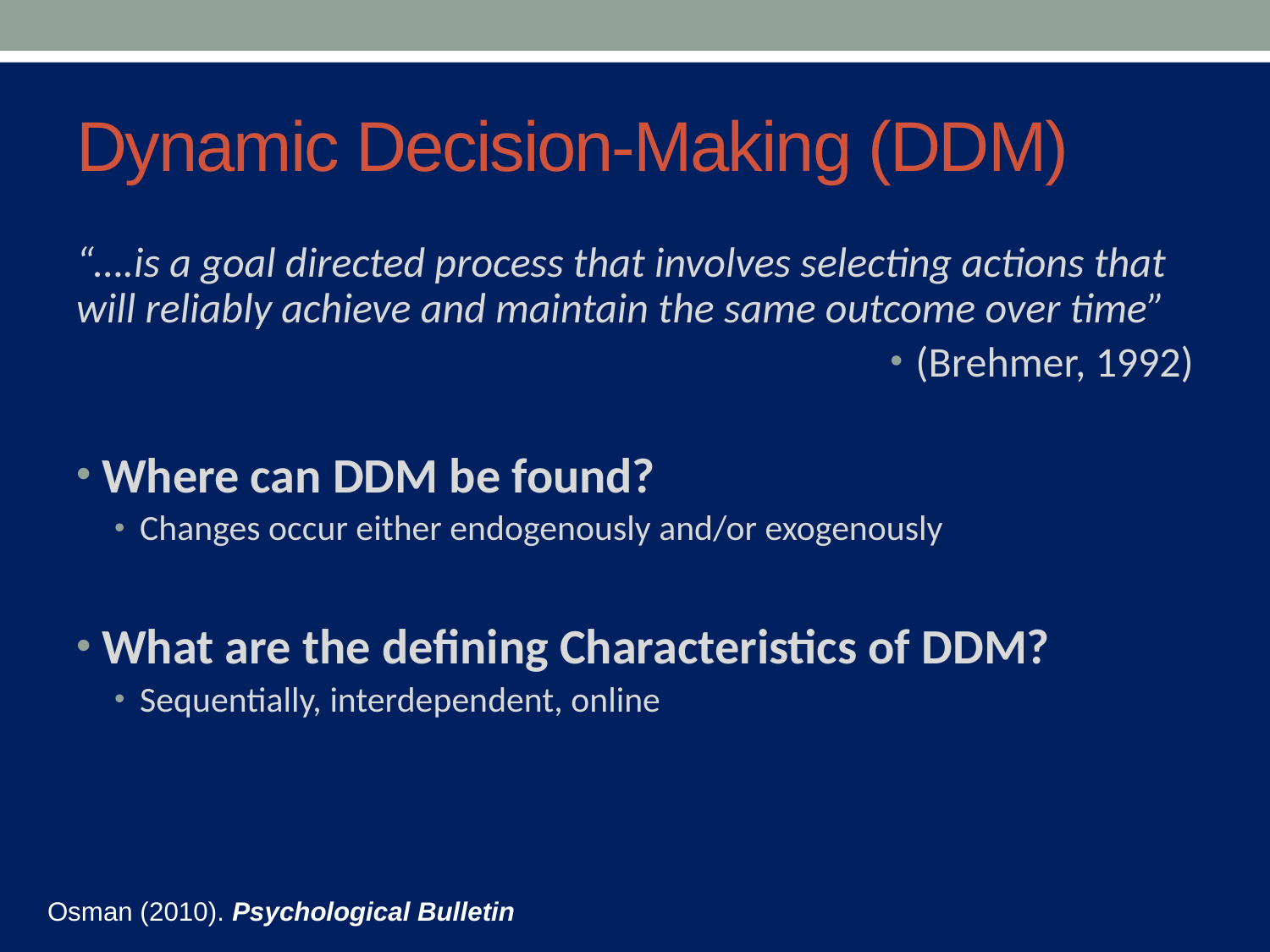

# Dynamic Decision-Making (DDM)
“….is a goal directed process that involves selecting actions that will reliably achieve and maintain the same outcome over time”
(Brehmer, 1992)

Where can DDM be found?
Changes occur either endogenously and/or exogenously

What are the defining Characteristics of DDM?
Sequentially, interdependent, online
Osman (2010). Psychological Bulletin